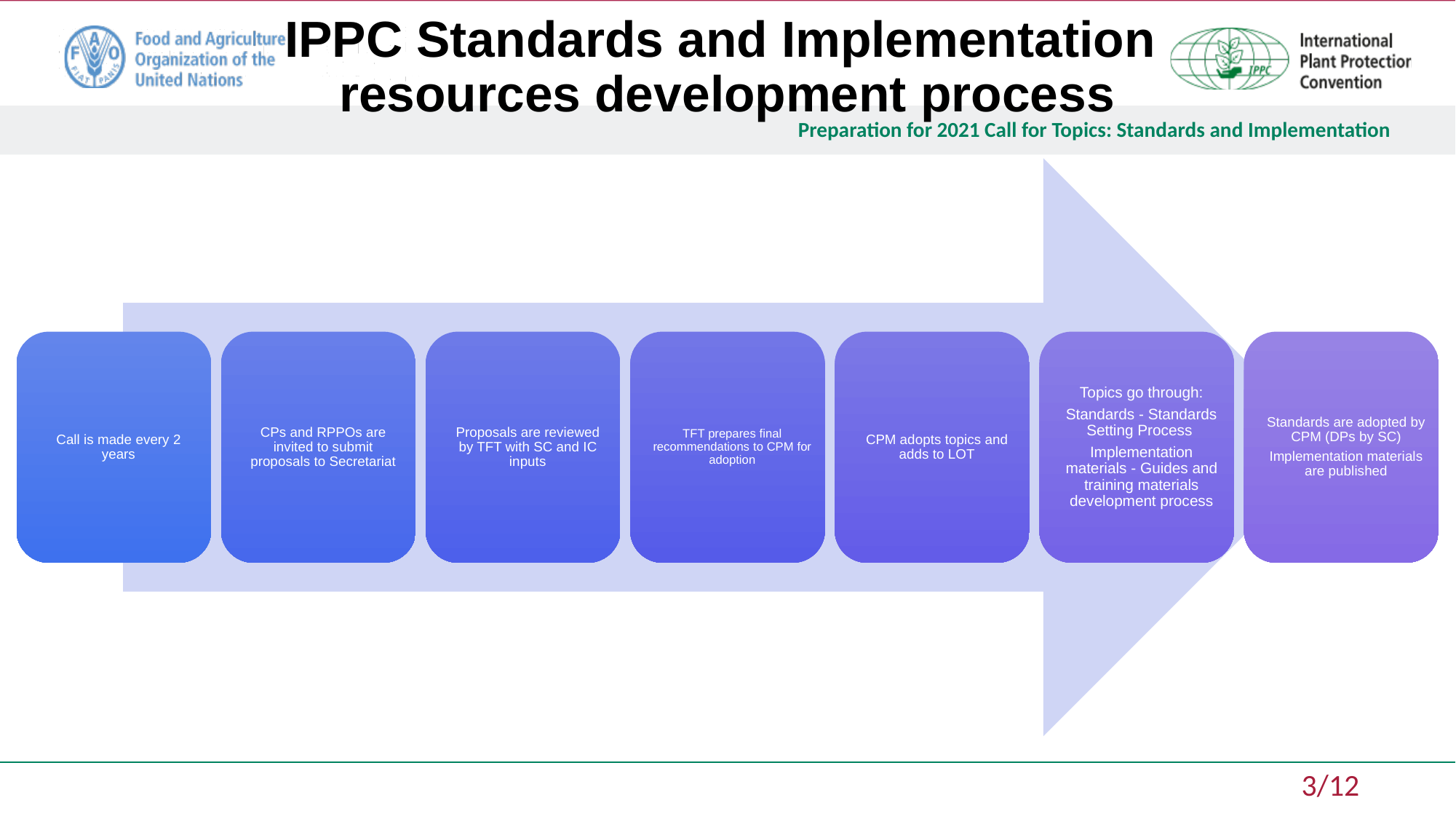

# IPPC Standards and Implementation resources development process
Call is made every 2 years
CPs and RPPOs are invited to submit proposals to Secretariat
Proposals are reviewed by TFT with SC and IC inputs
TFT prepares final recommendations to CPM for adoption
CPM adopts topics and adds to LOT
Topics go through:
Standards - Standards Setting Process
Implementation materials - Guides and training materials development process
Standards are adopted by CPM (DPs by SC)
Implementation materials are published